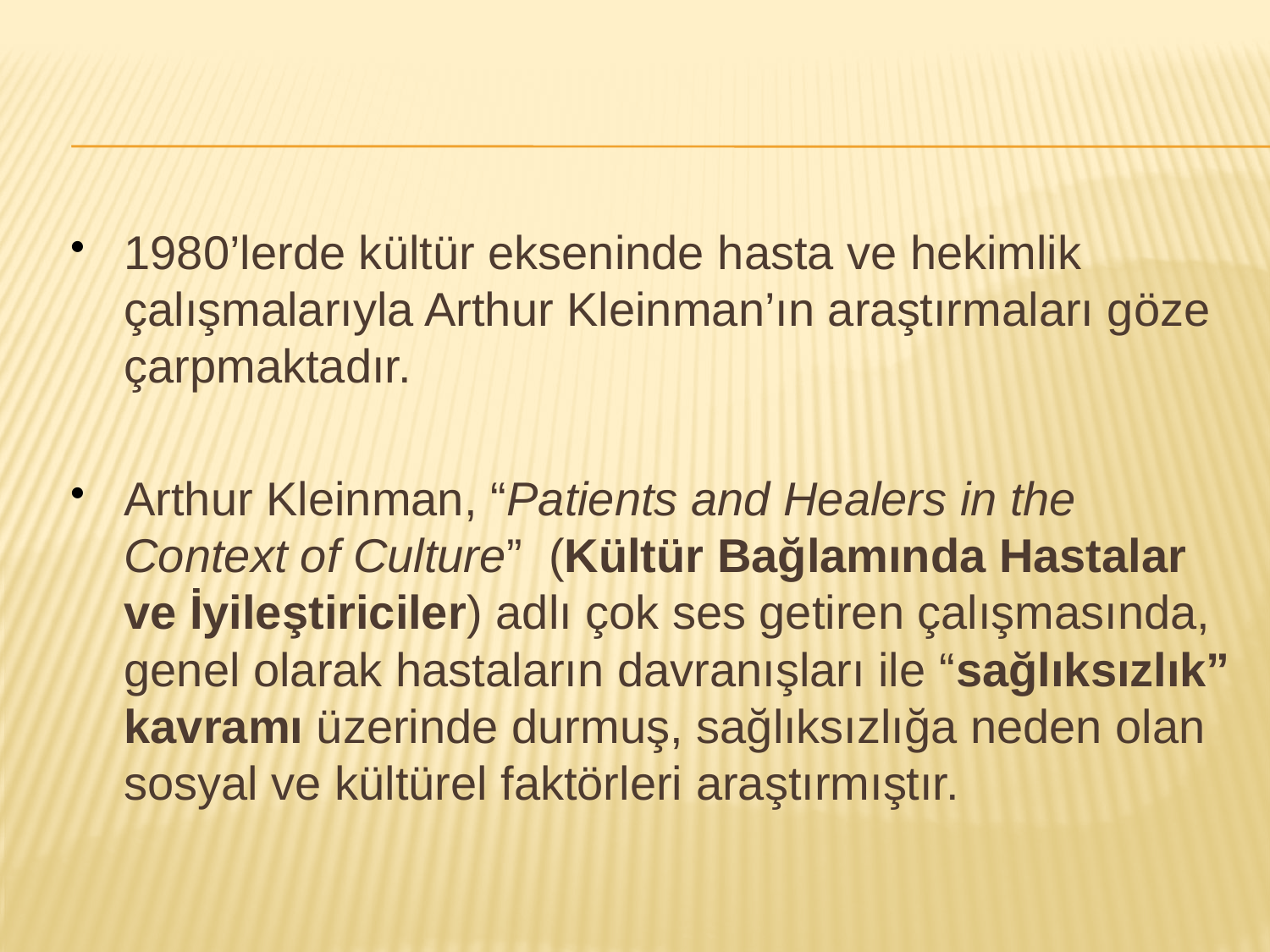

#
1980’lerde kültür ekseninde hasta ve hekimlik çalışmalarıyla Arthur Kleinman’ın araştırmaları göze çarpmaktadır.

Arthur Kleinman, “Patients and Healers in the Context of Culture”  (Kültür Bağlamında Hastalar ve İyileştiriciler) adlı çok ses getiren çalışmasında, genel olarak hastaların davranışları ile “sağlıksızlık” kavramı üzerinde durmuş, sağlıksızlığa neden olan sosyal ve kültürel faktörleri araştırmıştır.